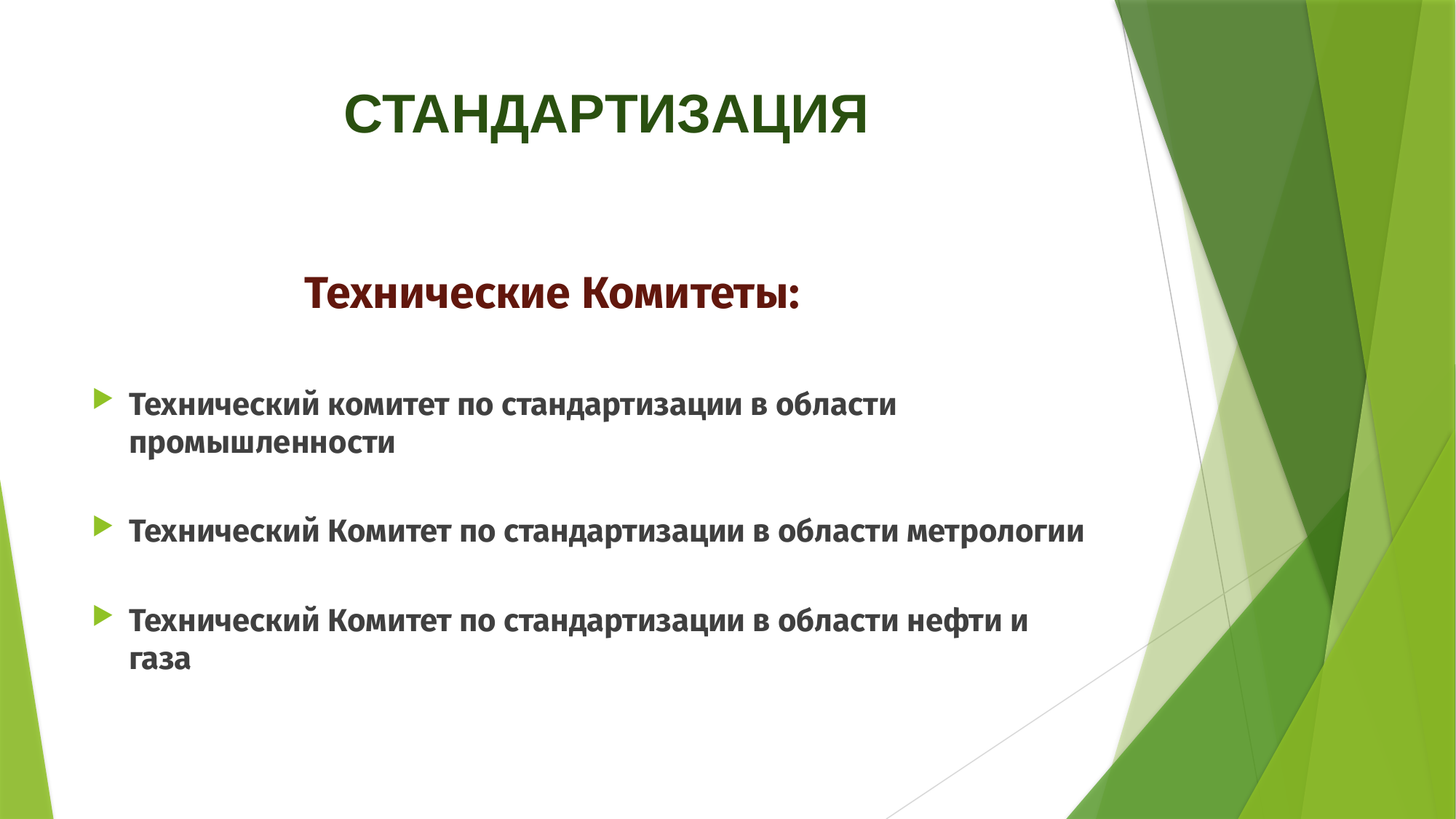

# СТАНДАРТИЗАЦИЯ
                  Технические Комитеты:
Технический комитет по стандартизации в области промышленности
Технический Комитет по стандартизации в области метрологии
Технический Комитет по стандартизации в области нефти и газа